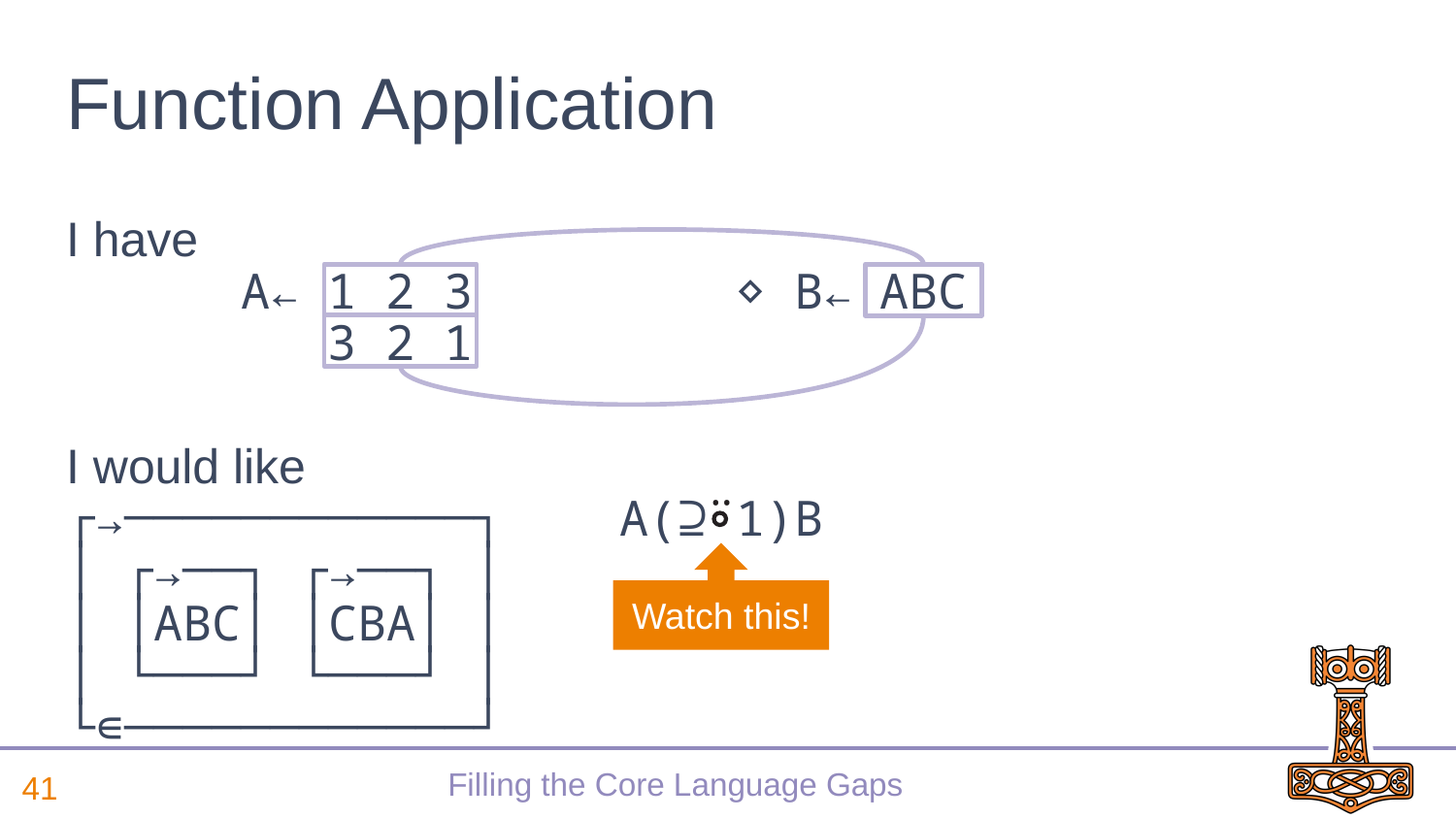

# Function Application
I have
      A←               ⋄ B←

I would like
┌→────────────┐    A(⊇¨1)B
│ ┌→──┐ ┌→──┐ │
│ │ABC│ │CBA│ │
│ └───┘ └───┘ │
└∊────────────┘
1 2 3
ABC
3 2 1

Watch this!